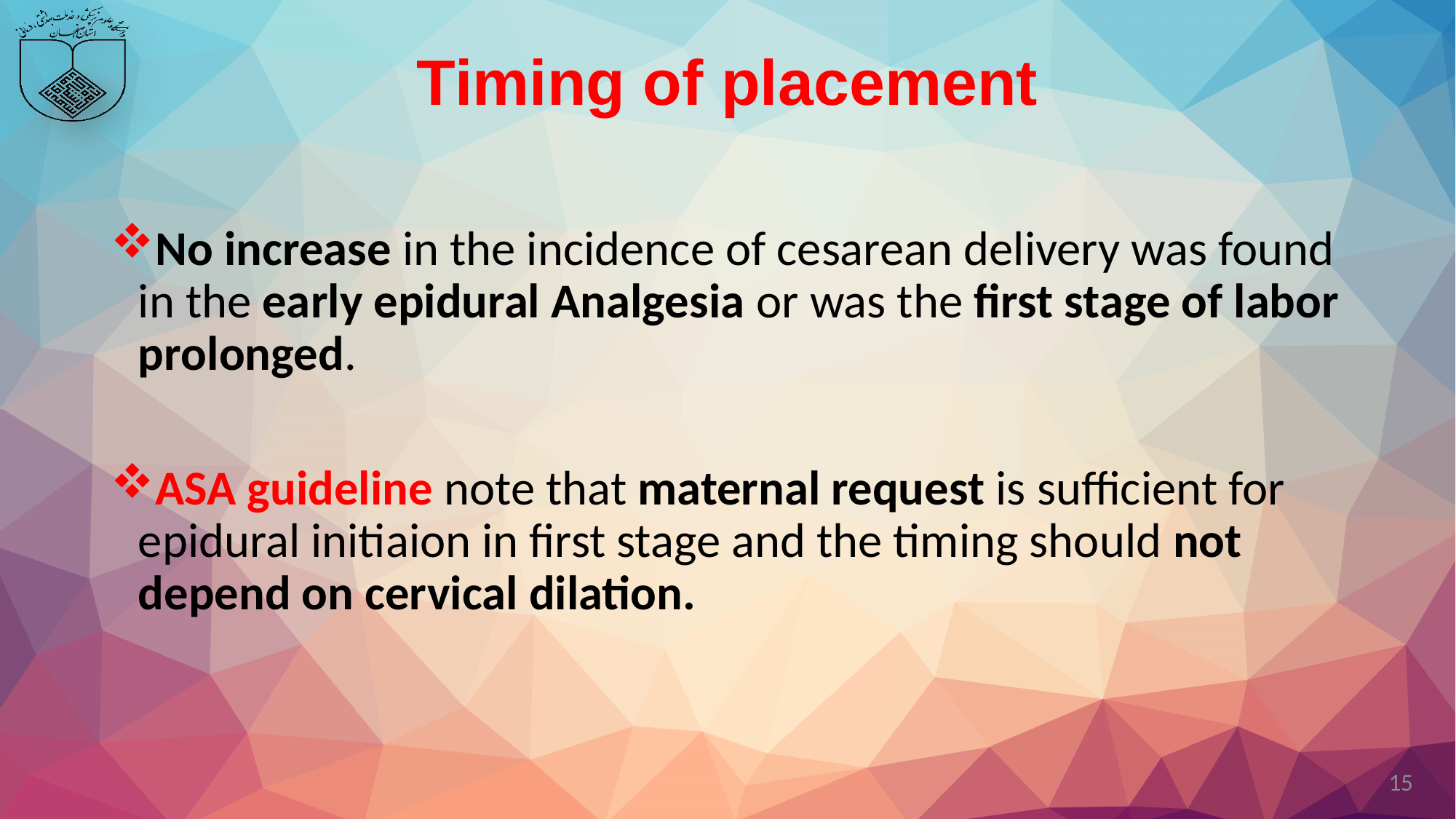

# Timing of placement
No increase in the incidence of cesarean delivery was found in the early epidural Analgesia or was the first stage of labor prolonged.

ASA guideline note that maternal request is sufficient for epidural initiaion in first stage and the timing should not depend on cervical dilation.
15